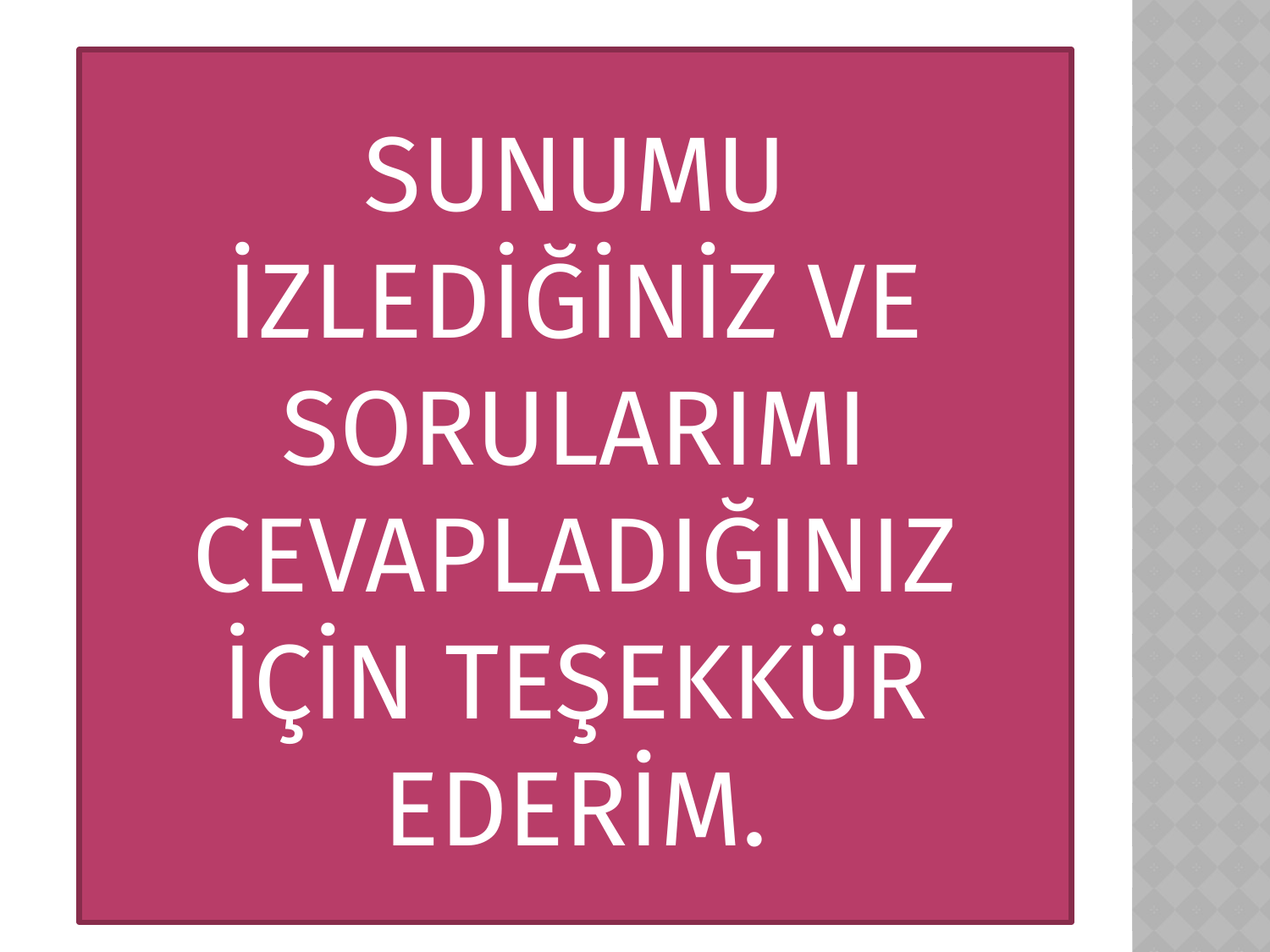

#
SUNUMU İZLEDİĞİNİZ VE SORULARIMI CEVAPLADIĞINIZ İÇİN TEŞEKKÜR EDERİM.